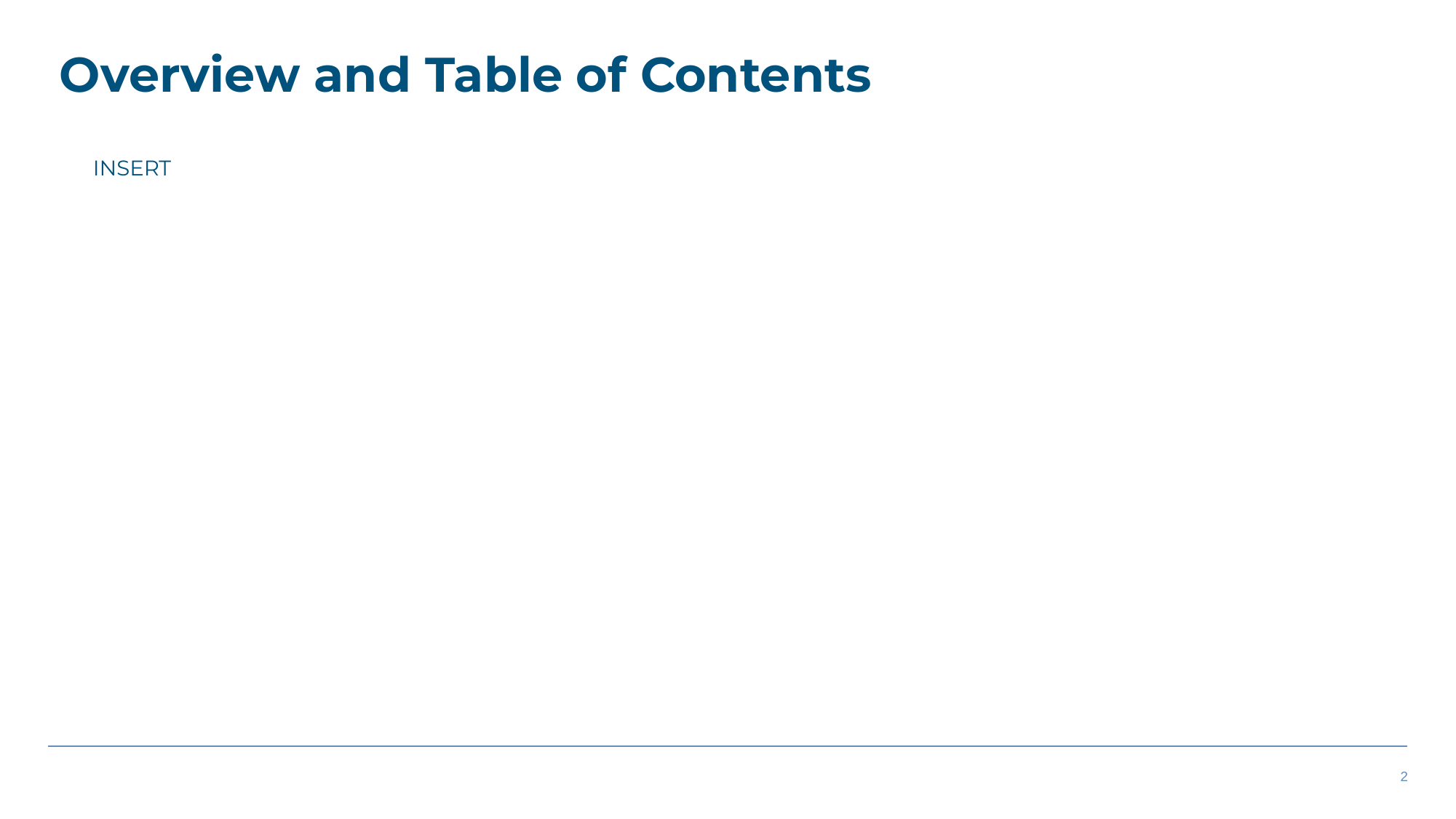

# Overview and Table of Contents

INSERT